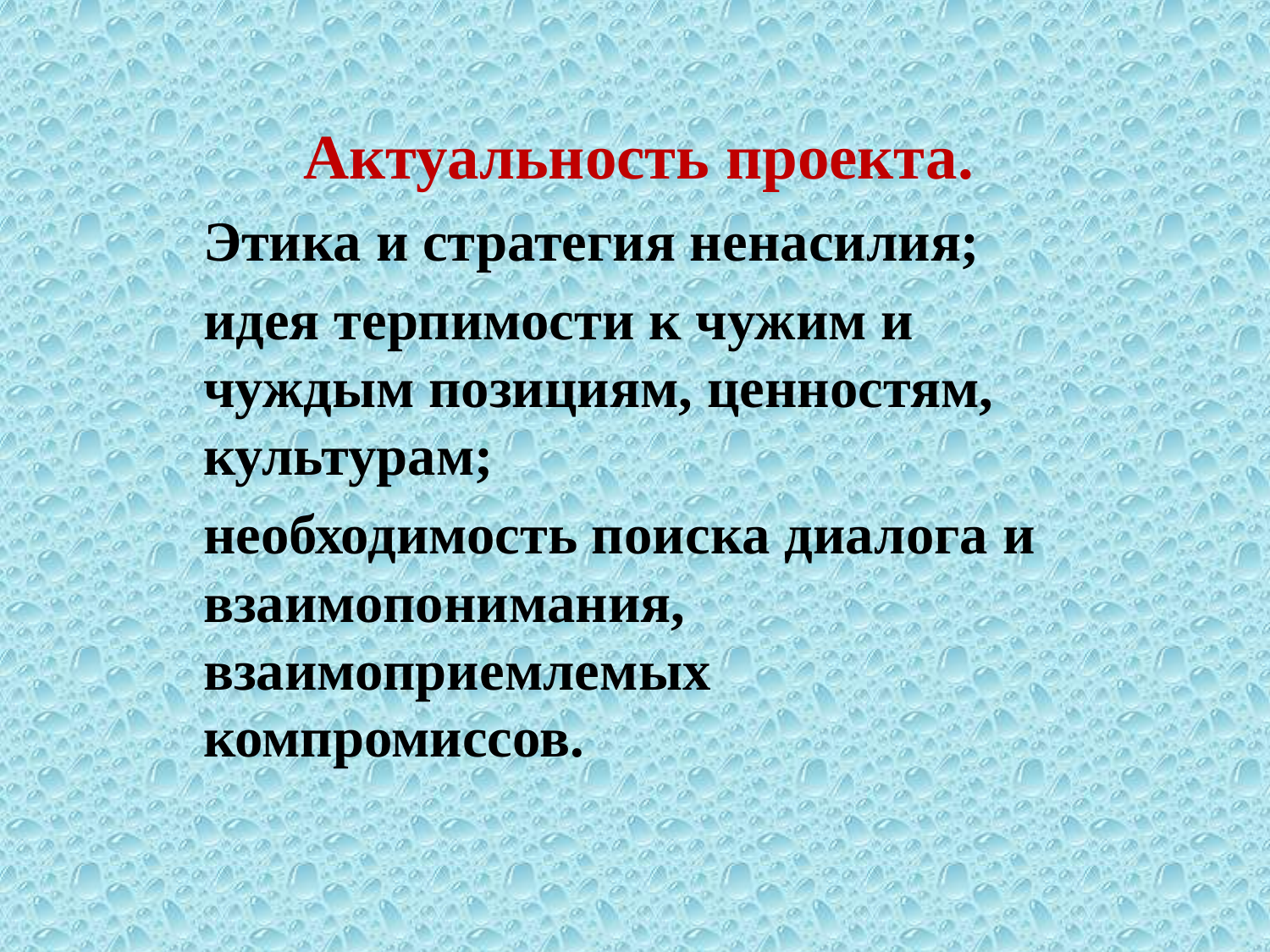

# Актуальность проекта.
Этика и стратегия ненасилия;
идея терпимости к чужим и чуждым позициям, ценностям, культурам;
необходимость поиска диалога и взаимопонимания, взаимоприемлемых компромиссов.